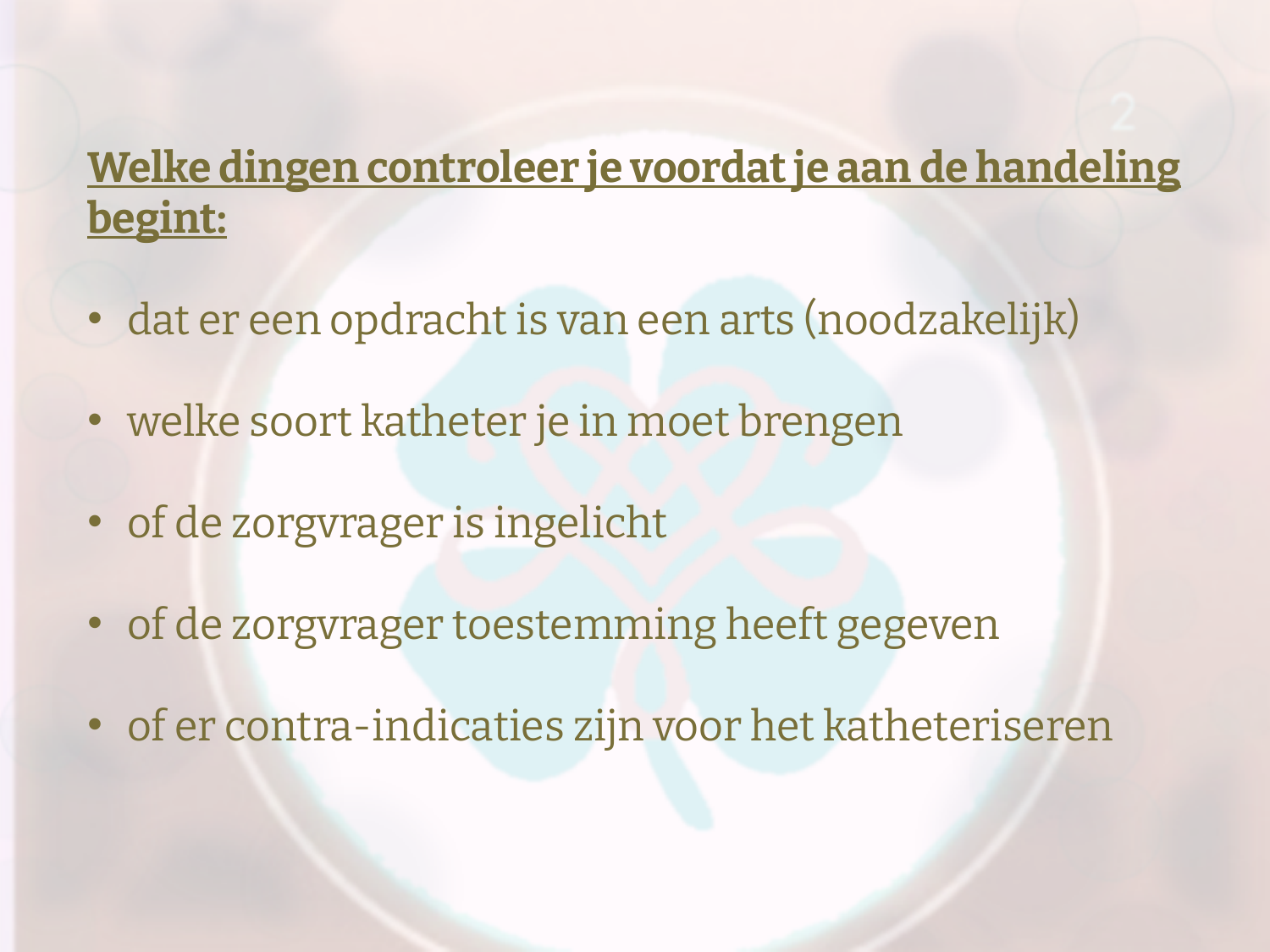

Welke dingen controleer je voordat je aan de handeling begint:

dat er een opdracht is van een arts (noodzakelijk)

welke soort katheter je in moet brengen

of de zorgvrager is ingelicht

of de zorgvrager toestemming heeft gegeven

of er contra-indicaties zijn voor het katheteriseren